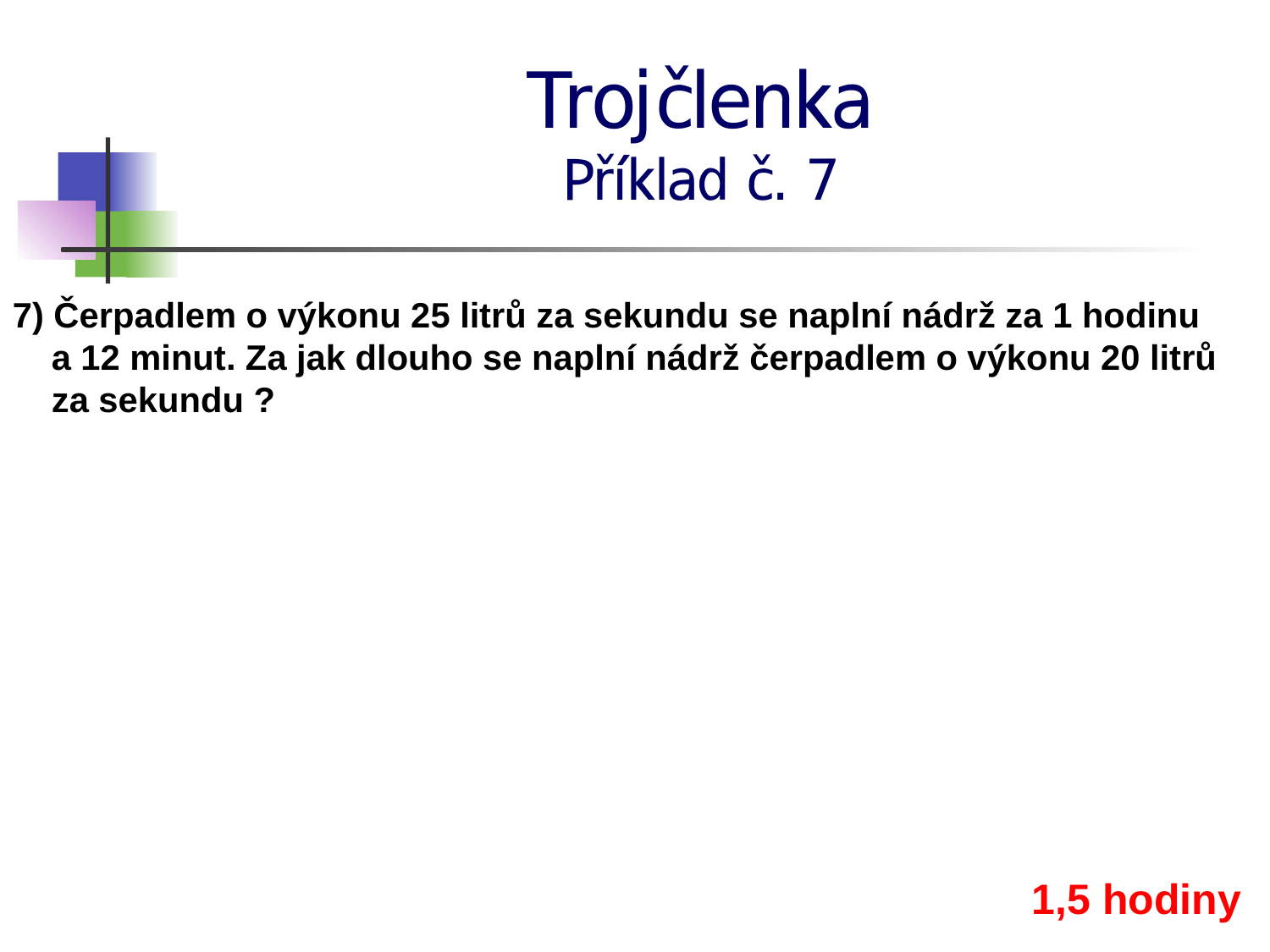

# Trojčlenka Příklad č. 7
7) Čerpadlem o výkonu 25 litrů za sekundu se naplní nádrž za 1 hodinu
    a 12 minut. Za jak dlouho se naplní nádrž čerpadlem o výkonu 20 litrů
    za sekundu ?
1,5 hodiny